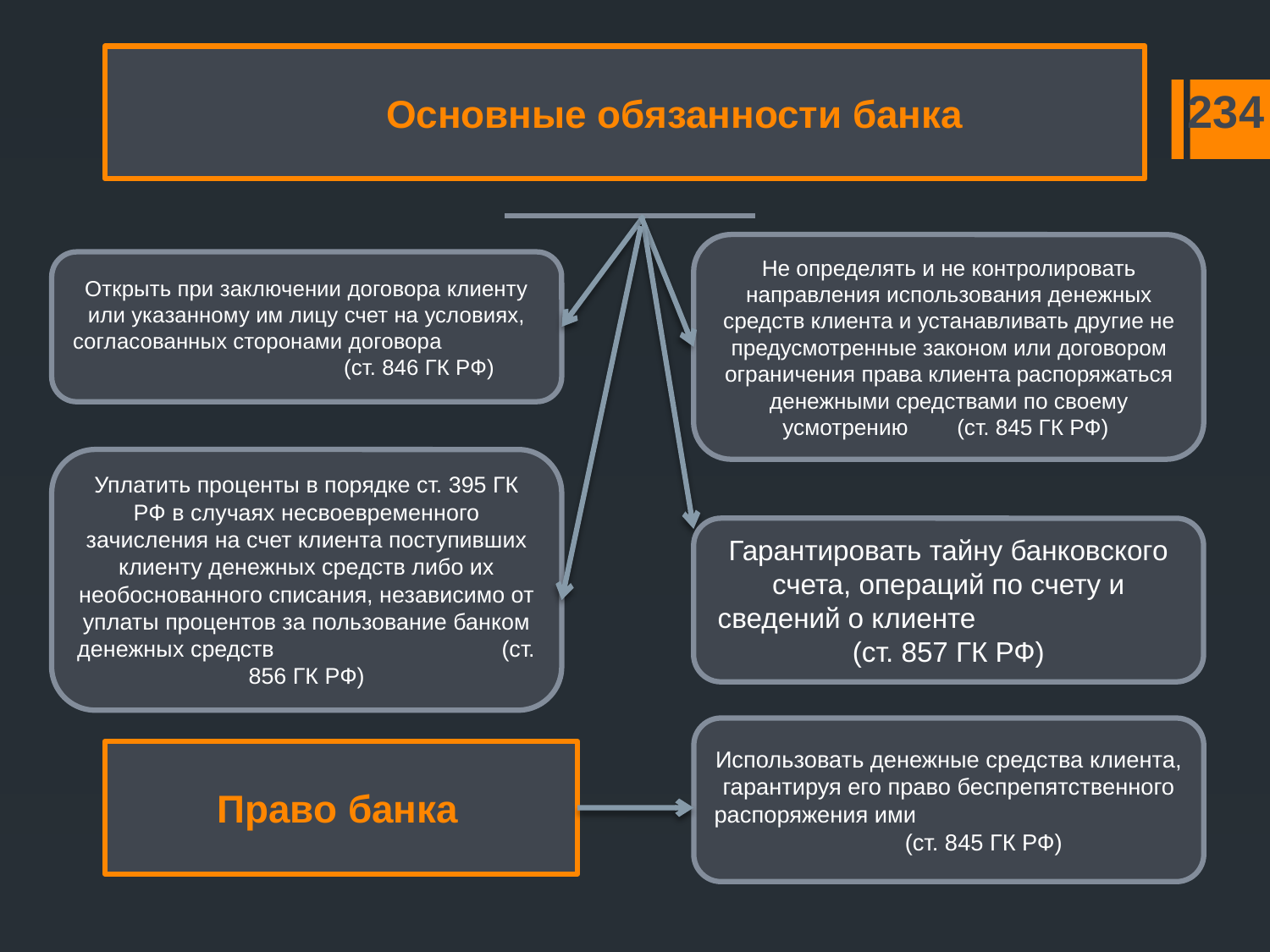

Основные обязанности банка
234
Не определять и не контролировать направления использования денежных средств клиента и устанавливать другие не предусмотренные законом или договором ограничения права клиента распоряжаться денежными средствами по своему усмотрению        (ст. 845 ГК РФ)
Открыть при заключении договора клиенту или указанному им лицу счет на условиях, согласованных сторонами договора                                                      (ст. 846 ГК РФ)
Уплатить проценты в порядке ст. 395 ГК РФ в случаях несвоевременного зачисления на счет клиента поступивших клиенту денежных средств либо их необоснованного списания, независимо от уплаты процентов за пользование банком денежных средств                                    (ст. 856 ГК РФ)
Гарантировать тайну банковского счета, операций по счету и сведений о клиенте                           (ст. 857 ГК РФ)
Использовать денежные средства клиента, гарантируя его право беспрепятственного распоряжения ими                                                      (ст. 845 ГК РФ)
Право банка